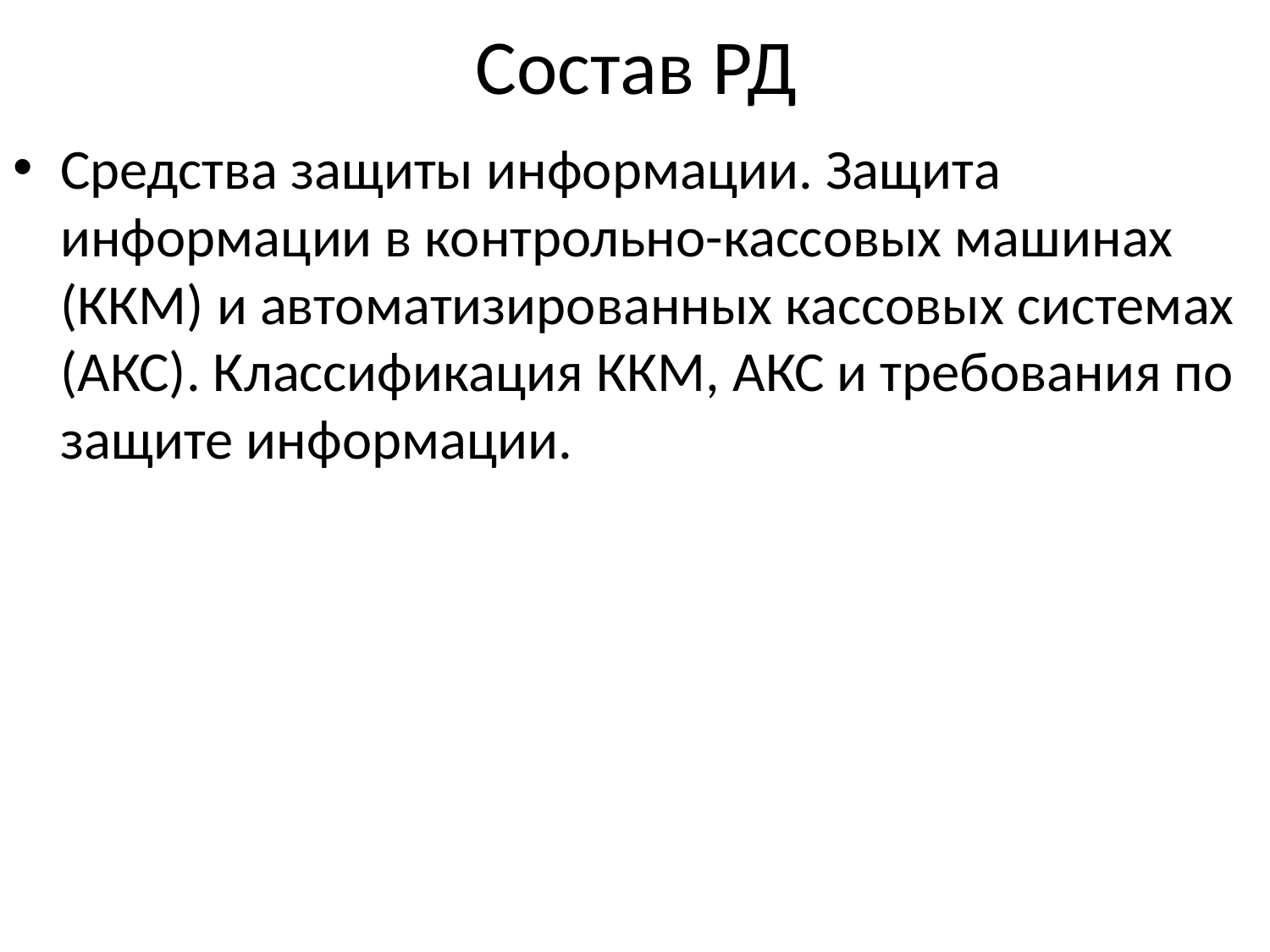

# Состав РД
Средства защиты информации. Защита информации в контрольно-кассовых машинах (ККМ) и автоматизированных кассовых системах (АКС). Классификация ККМ, АКС и требования по защите информации.